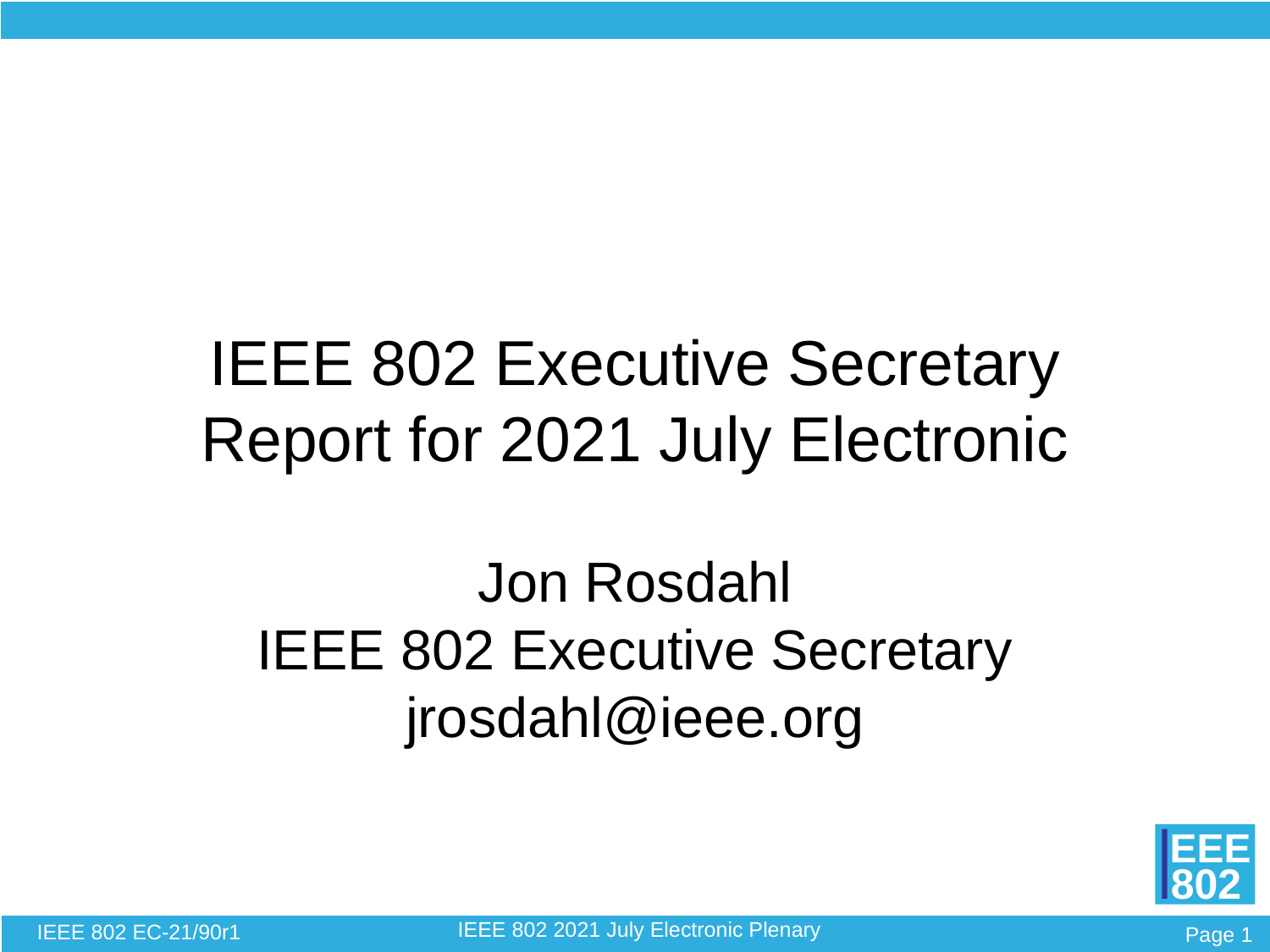

# IEEE 802 Executive Secretary Report for 2021 July Electronic
Jon Rosdahl
IEEE 802 Executive Secretary
jrosdahl@ieee.org
IEEE 802 EC-21/90r1